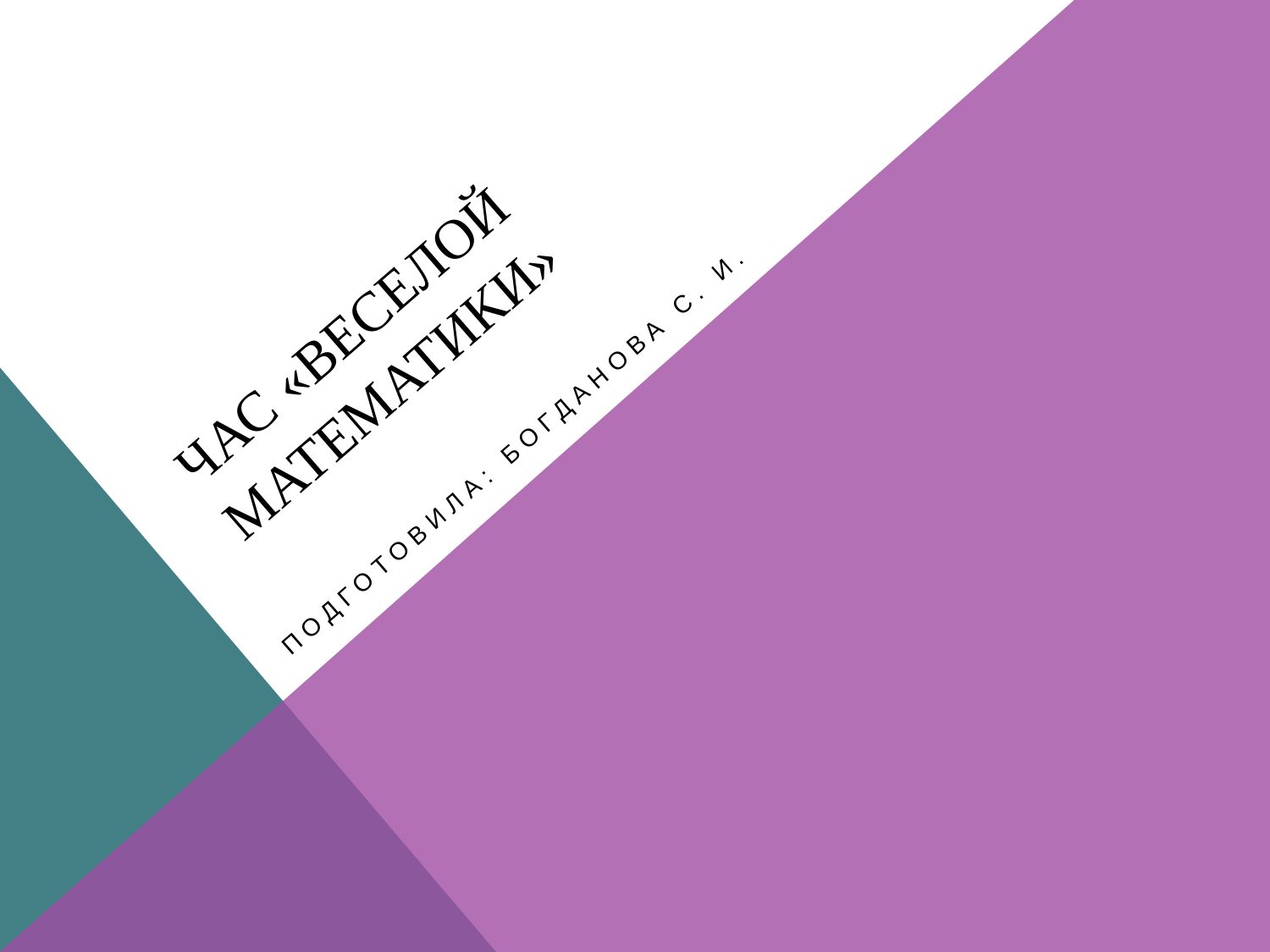

# Час «Веселой математики»
Подготовила: Богданова С. И.